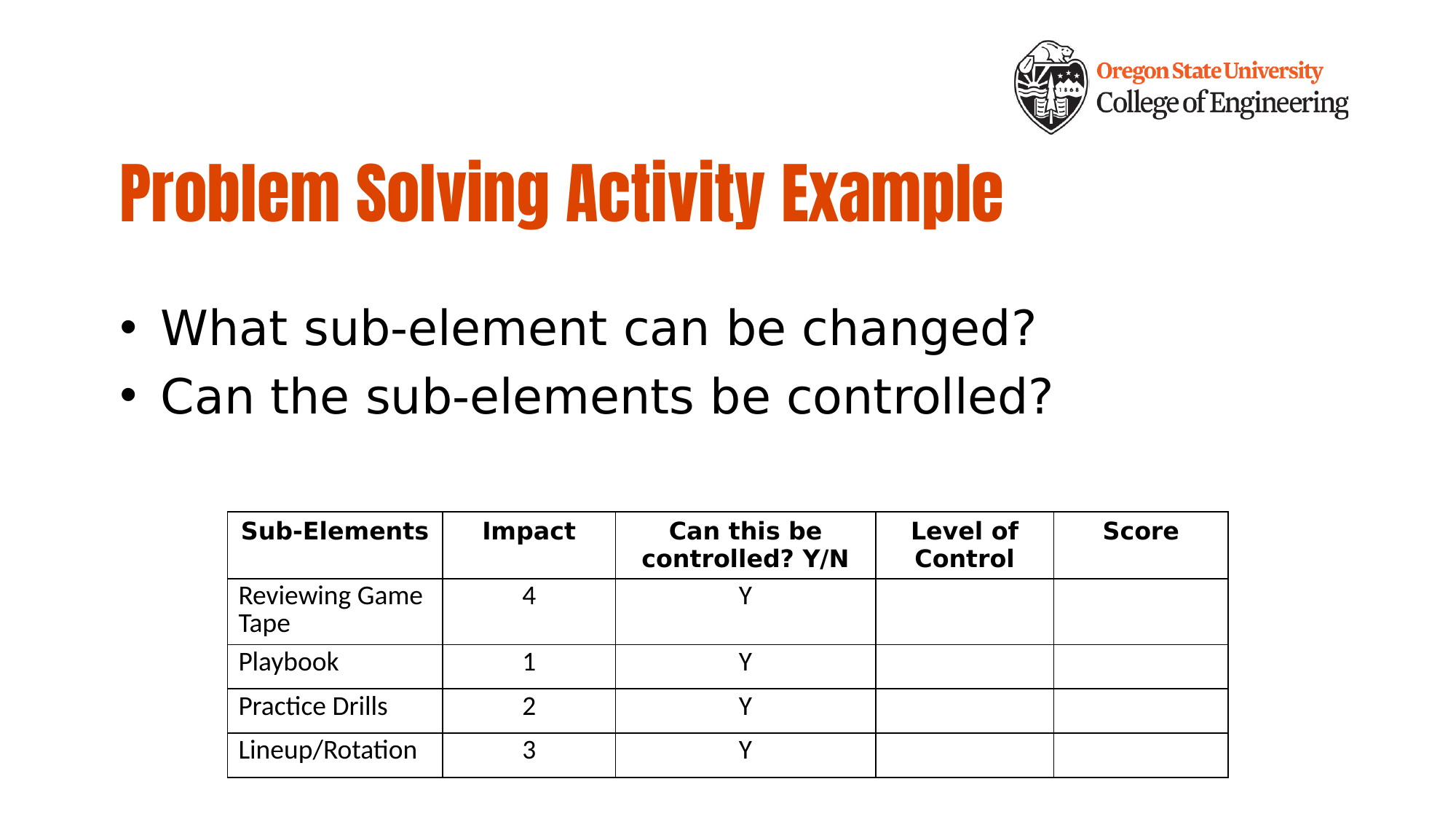

# Problem Solving Activity Example
What sub-element can be changed?
Can the sub-elements be controlled?
| Sub-Elements | Impact | Can this be controlled? Y/N | Level of Control | Score |
| --- | --- | --- | --- | --- |
| Reviewing Game Tape | 4 | Y |  |  |
| Playbook | 1 | Y |  |  |
| Practice Drills | 2 | Y |  |  |
| Lineup/Rotation | 3 | Y |  |  |